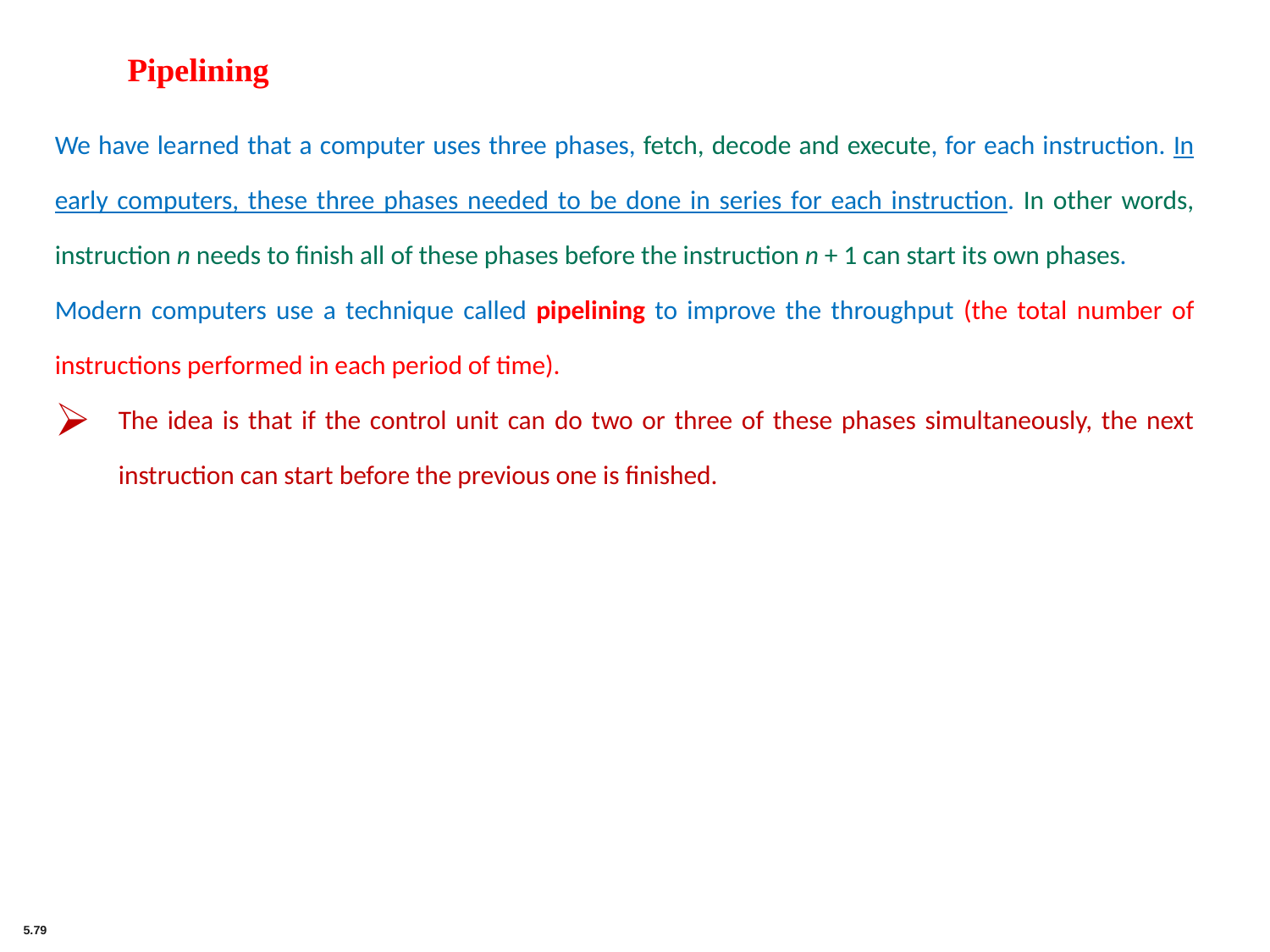

Pipelining
We have learned that a computer uses three phases, fetch, decode and execute, for each instruction. In early computers, these three phases needed to be done in series for each instruction. In other words, instruction n needs to finish all of these phases before the instruction n + 1 can start its own phases.
Modern computers use a technique called pipelining to improve the throughput (the total number of instructions performed in each period of time).
The idea is that if the control unit can do two or three of these phases simultaneously, the next instruction can start before the previous one is finished.
5.79